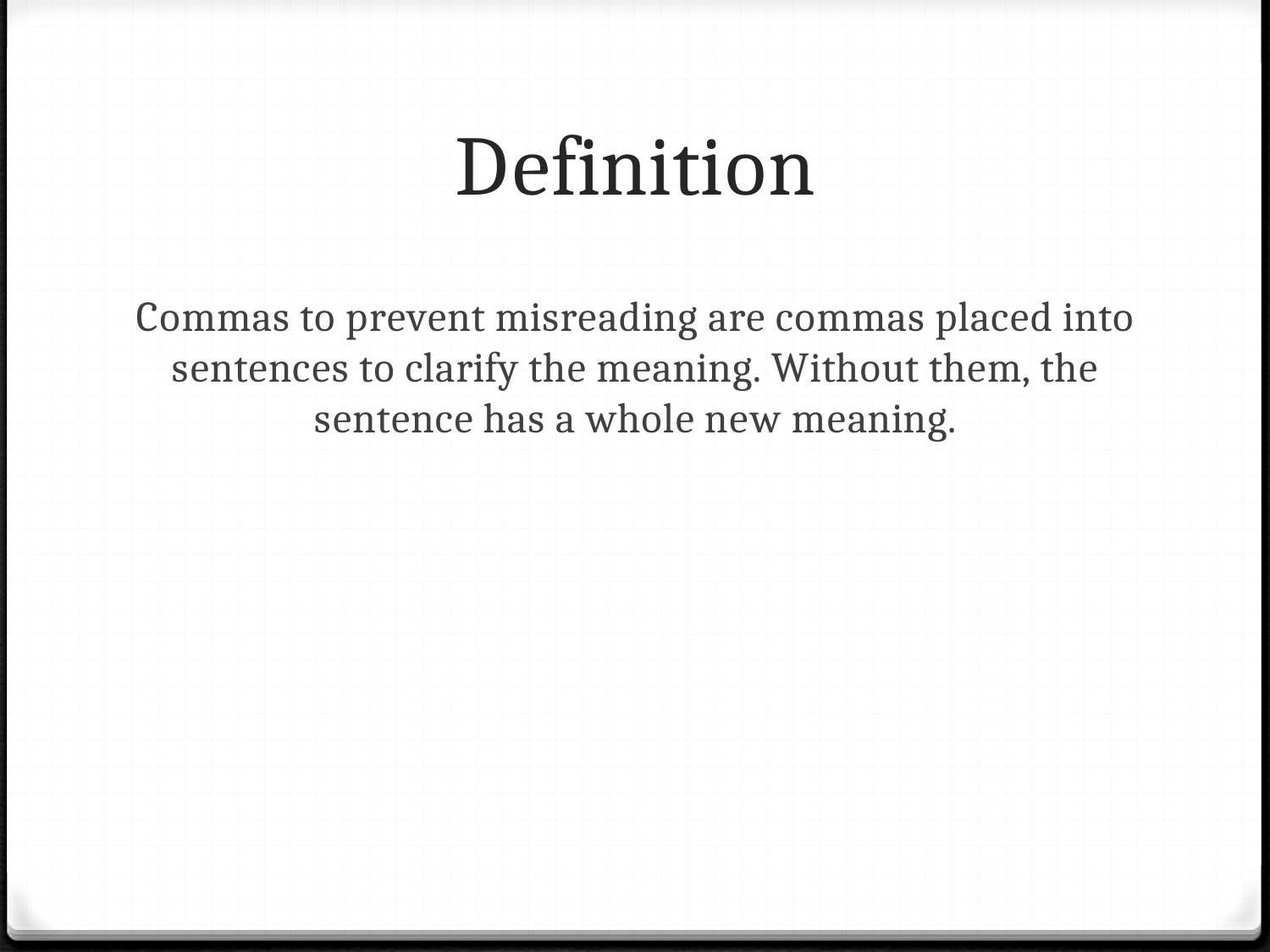

# Definition
Commas to prevent misreading are commas placed into sentences to clarify the meaning. Without them, the sentence has a whole new meaning.